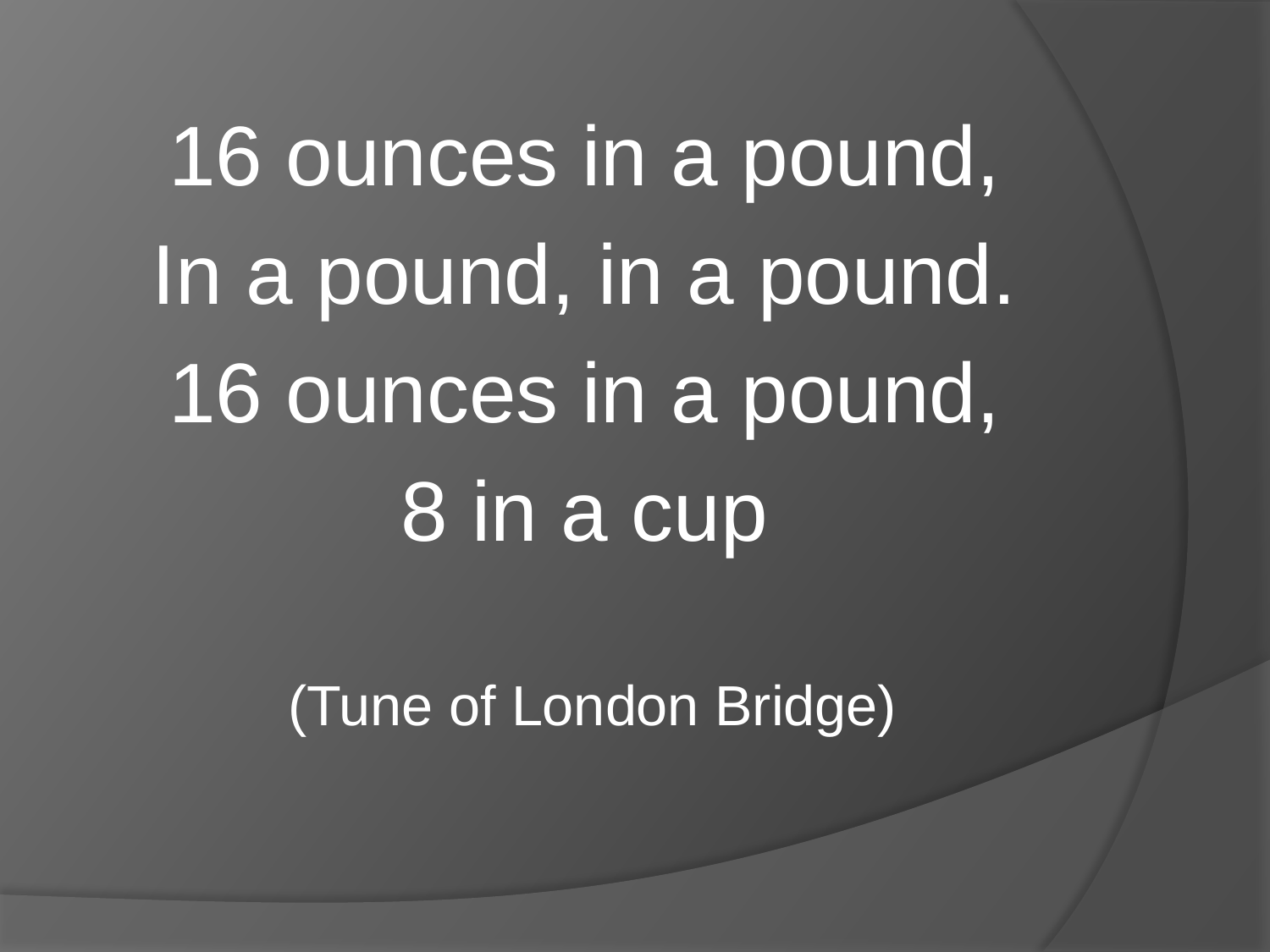

16 ounces in a pound,
In a pound, in a pound.
16 ounces in a pound,
8 in a cup
# (Tune of London Bridge)